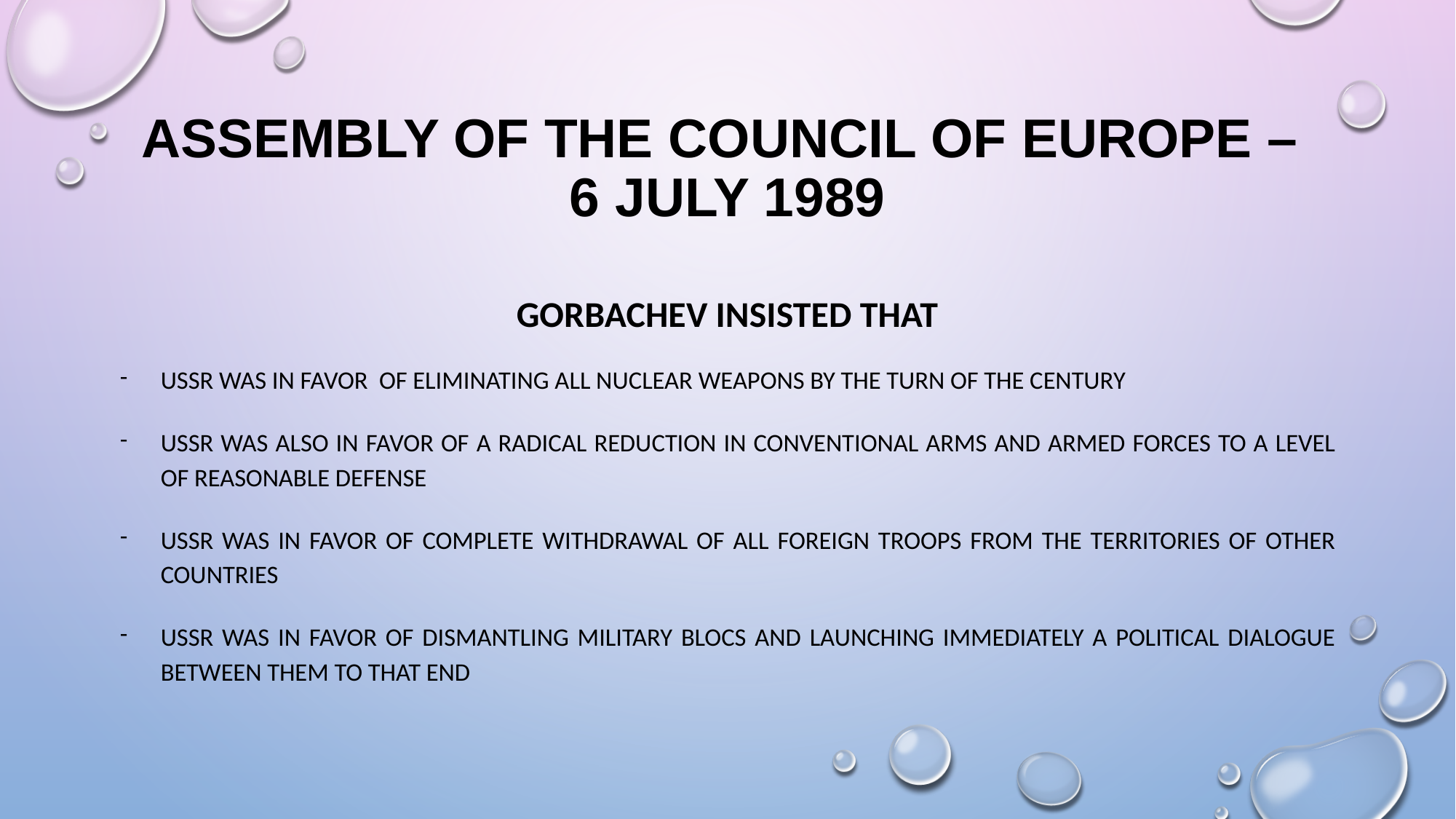

# ASSEMBLY OF THE COUNCIL OF EUROPE – 6 JULY 1989
Gorbachev insisted that
USSR was in favor  of eliminating all nuclear weapons by the turn of the century
USSR was also in favor of a radical reduction in conventional arms and armed forces to a level of reasonable defense
USSR was in favor of complete withdrawal of all foreign troops from the territories of other countries
USSR was in favor of dismantling military blocs and launching immediately a political dialogue between them to that end